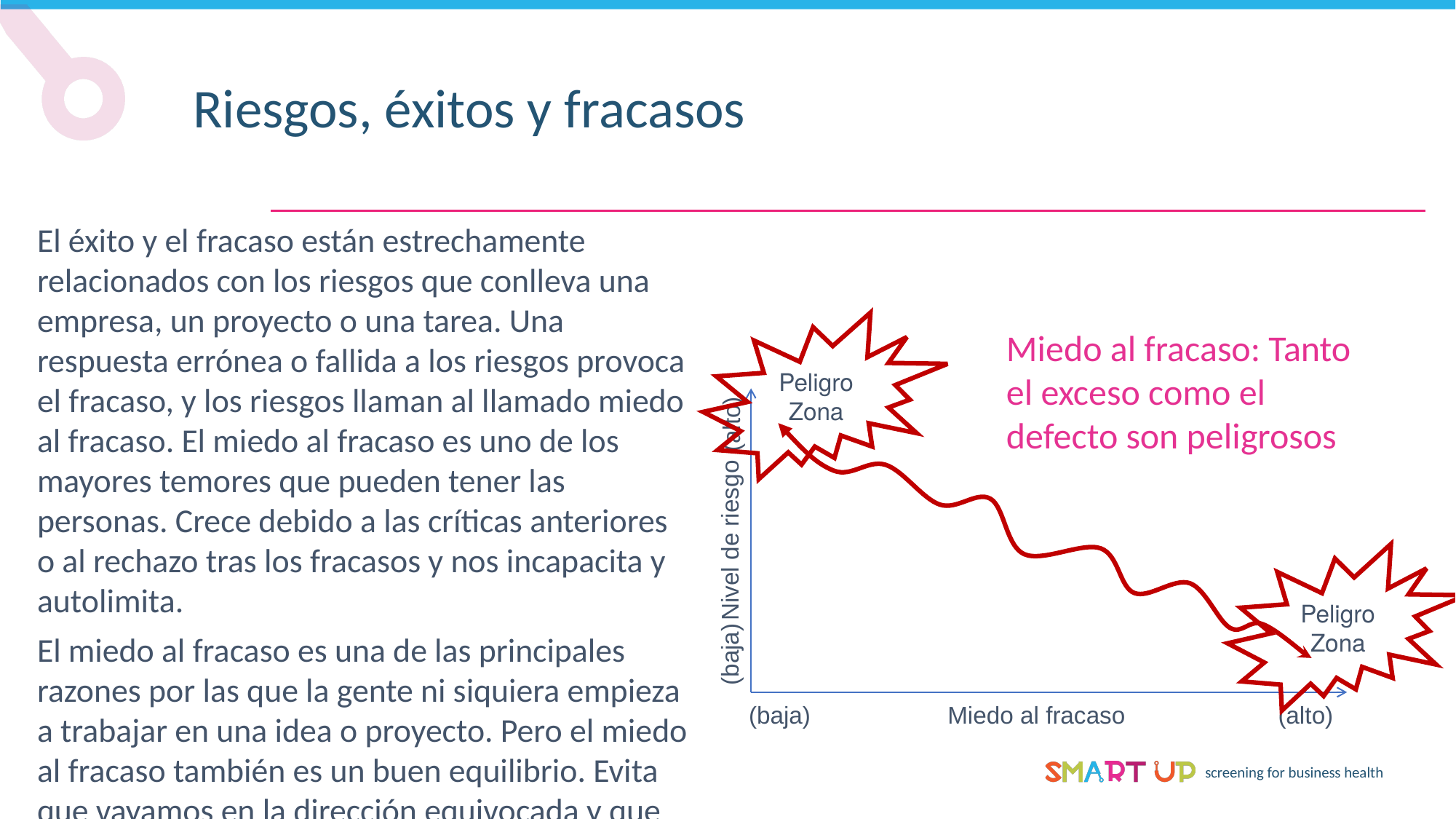

Riesgos, éxitos y fracasos
El éxito y el fracaso están estrechamente relacionados con los riesgos que conlleva una empresa, un proyecto o una tarea. Una respuesta errónea o fallida a los riesgos provoca el fracaso, y los riesgos llaman al llamado miedo al fracaso. El miedo al fracaso es uno de los mayores temores que pueden tener las personas. Crece debido a las críticas anteriores o al rechazo tras los fracasos y nos incapacita y autolimita.
El miedo al fracaso es una de las principales razones por las que la gente ni siquiera empieza a trabajar en una idea o proyecto. Pero el miedo al fracaso también es un buen equilibrio. Evita que vayamos en la dirección equivocada y que nos entusiasmemos demasiado con una idea. Se trata del equilibrio.
Peligro
Zona
(alto)

Nivel de riesgo
Peligro
Zona
(baja)
(baja)
Miedo al fracaso
(alto)
Miedo al fracaso: Tanto el exceso como el defecto son peligrosos